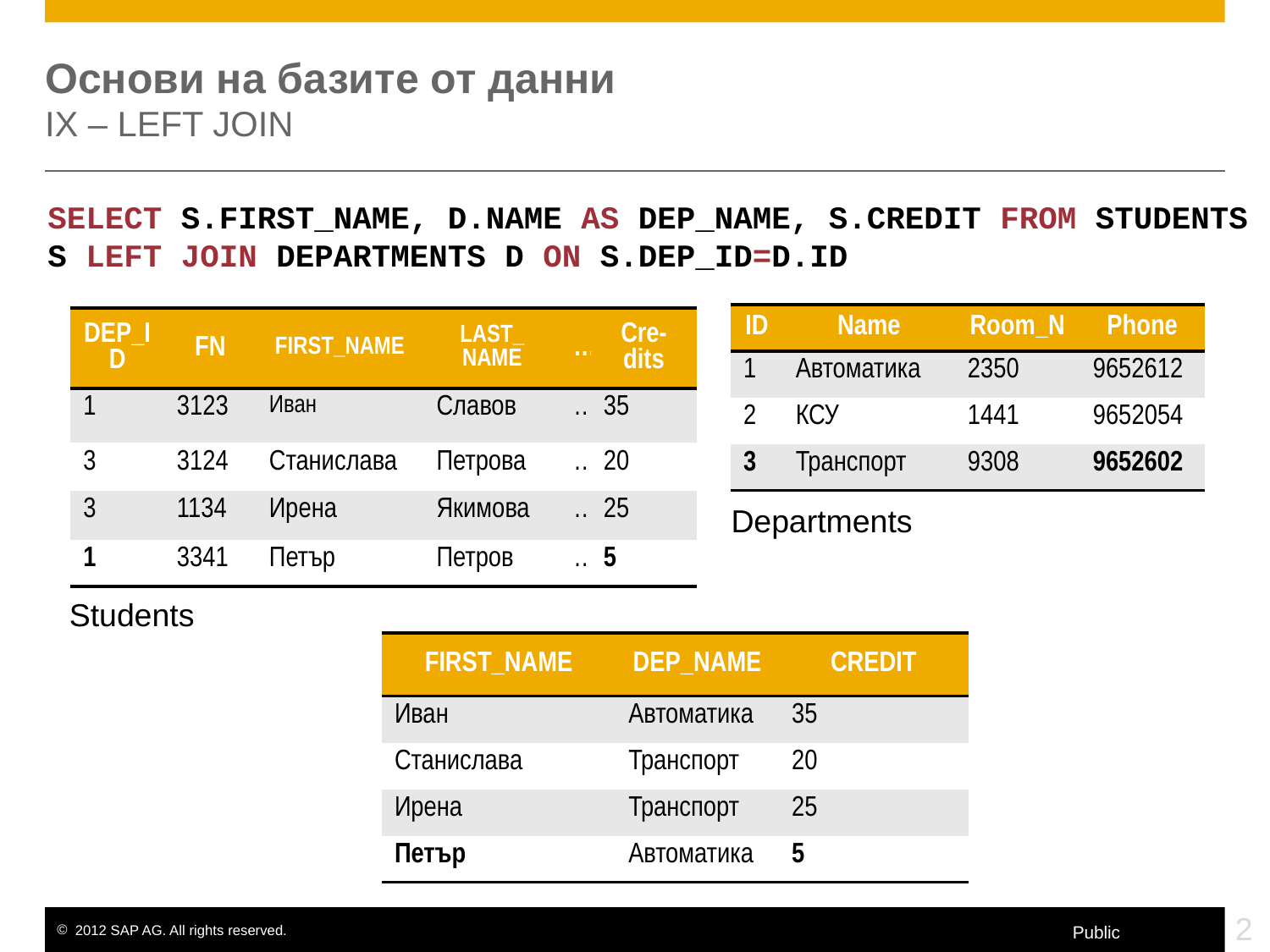

# Основи на базите от данни IX – LEFT JOIN
SELECT S.FIRST_NAME, D.NAME AS DEP_NAME, S.CREDIT FROM STUDENTS S LEFT JOIN DEPARTMENTS D ON S.DEP_ID=D.ID
| ID | Name | Room\_N | Phone |
| --- | --- | --- | --- |
| 1 | Автоматика | 2350 | 9652612 |
| 2 | КСУ | 1441 | 9652054 |
| 3 | Транспорт | 9308 | 9652602 |
| DEP\_ID | FN | FIRST\_NAME | LAST\_ NAME | … | Cre-dits |
| --- | --- | --- | --- | --- | --- |
| 1 | 3123 | Иван | Славов | … | 35 |
| 3 | 3124 | Станислава | Петрова | … | 20 |
| 3 | 1134 | Ирена | Якимова | … | 25 |
| 1 | 3341 | Петър | Петров | … | 5 |
Departments
Students
| FIRST\_NAME | DEP\_NAME | CREDIT |
| --- | --- | --- |
| Иван | Автоматика | 35 |
| Станислава | Транспорт | 20 |
| Ирена | Транспорт | 25 |
| Петър | Автоматика | 5 |
2